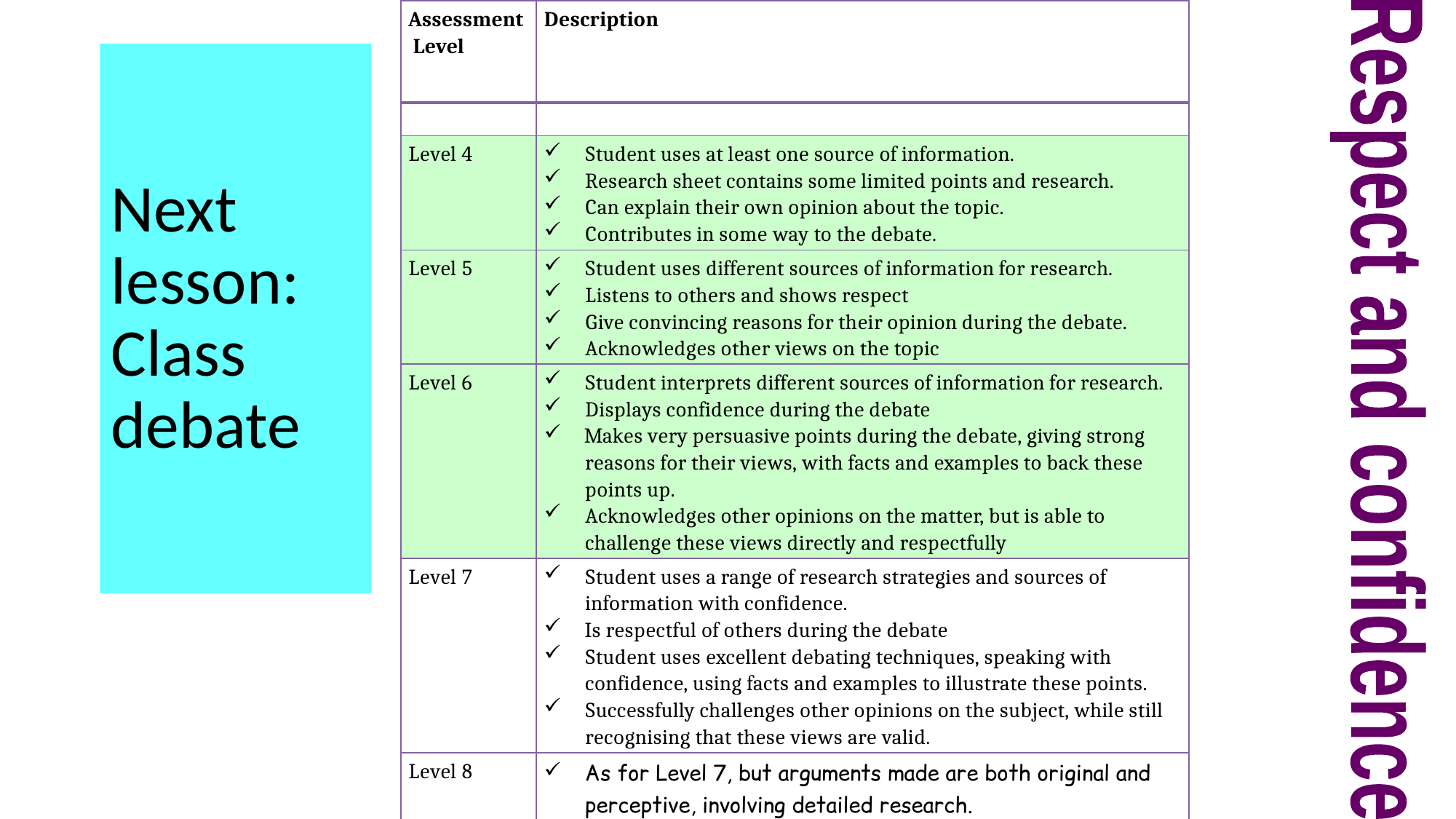

| Assessment Level | Description |
| --- | --- |
|  |  |
| Level 4 | Student uses at least one source of information. Research sheet contains some limited points and research. Can explain their own opinion about the topic. Contributes in some way to the debate. |
| Level 5 | Student uses different sources of information for research. Listens to others and shows respect Give convincing reasons for their opinion during the debate. Acknowledges other views on the topic |
| Level 6 | Student interprets different sources of information for research. Displays confidence during the debate Makes very persuasive points during the debate, giving strong reasons for their views, with facts and examples to back these points up. Acknowledges other opinions on the matter, but is able to challenge these views directly and respectfully |
| Level 7 | Student uses a range of research strategies and sources of information with confidence. Is respectful of others during the debate Student uses excellent debating techniques, speaking with confidence, using facts and examples to illustrate these points. Successfully challenges other opinions on the subject, while still recognising that these views are valid. |
| Level 8 | As for Level 7, but arguments made are both original and perceptive, involving detailed research. |
# Next lesson: Class debate
Respect and confidence